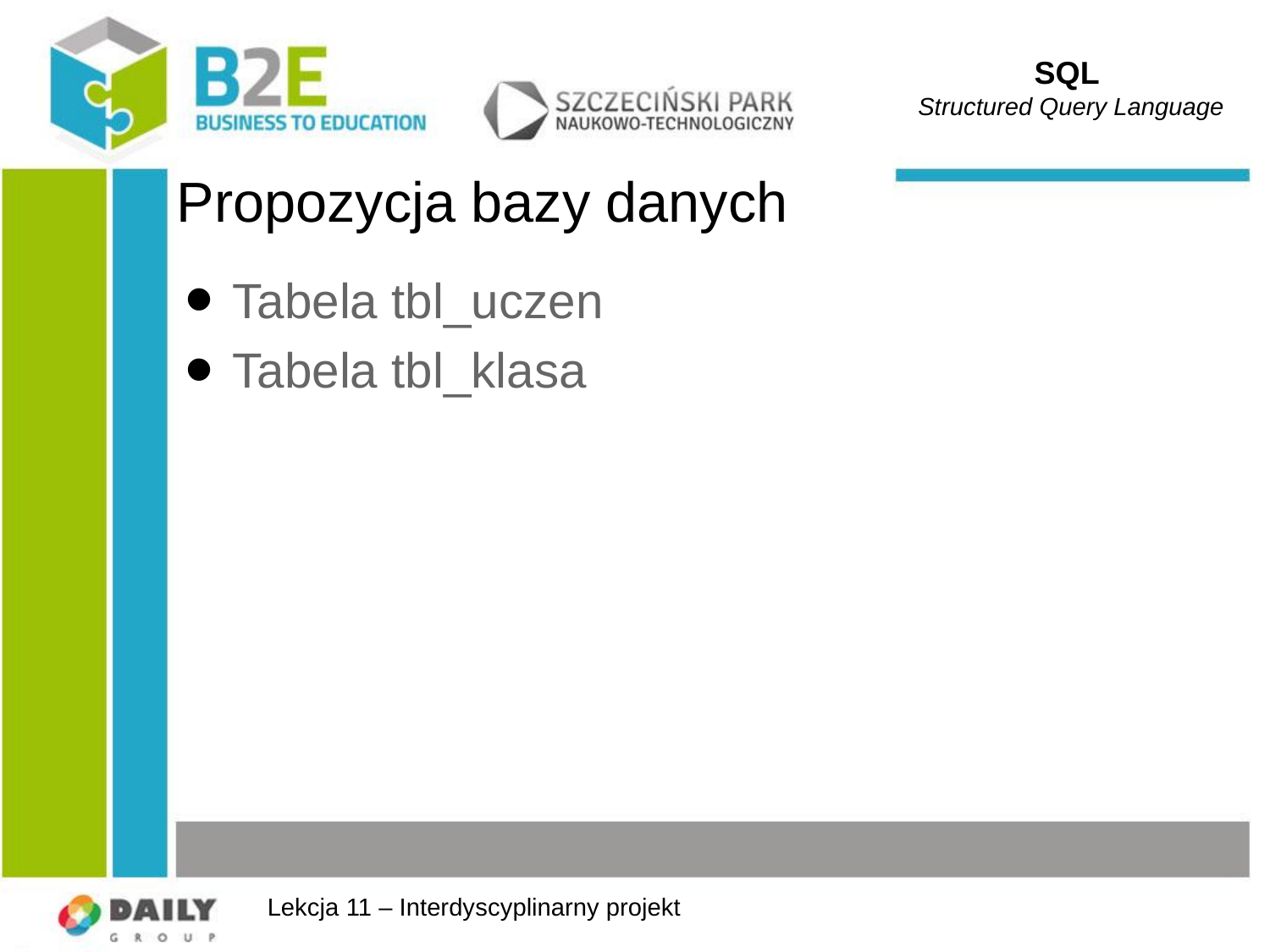

SQL
Structured Query Language
# Propozycja bazy danych
Tabela tbl_uczen
Tabela tbl_klasa

Lekcja 11 – Interdyscyplinarny projekt